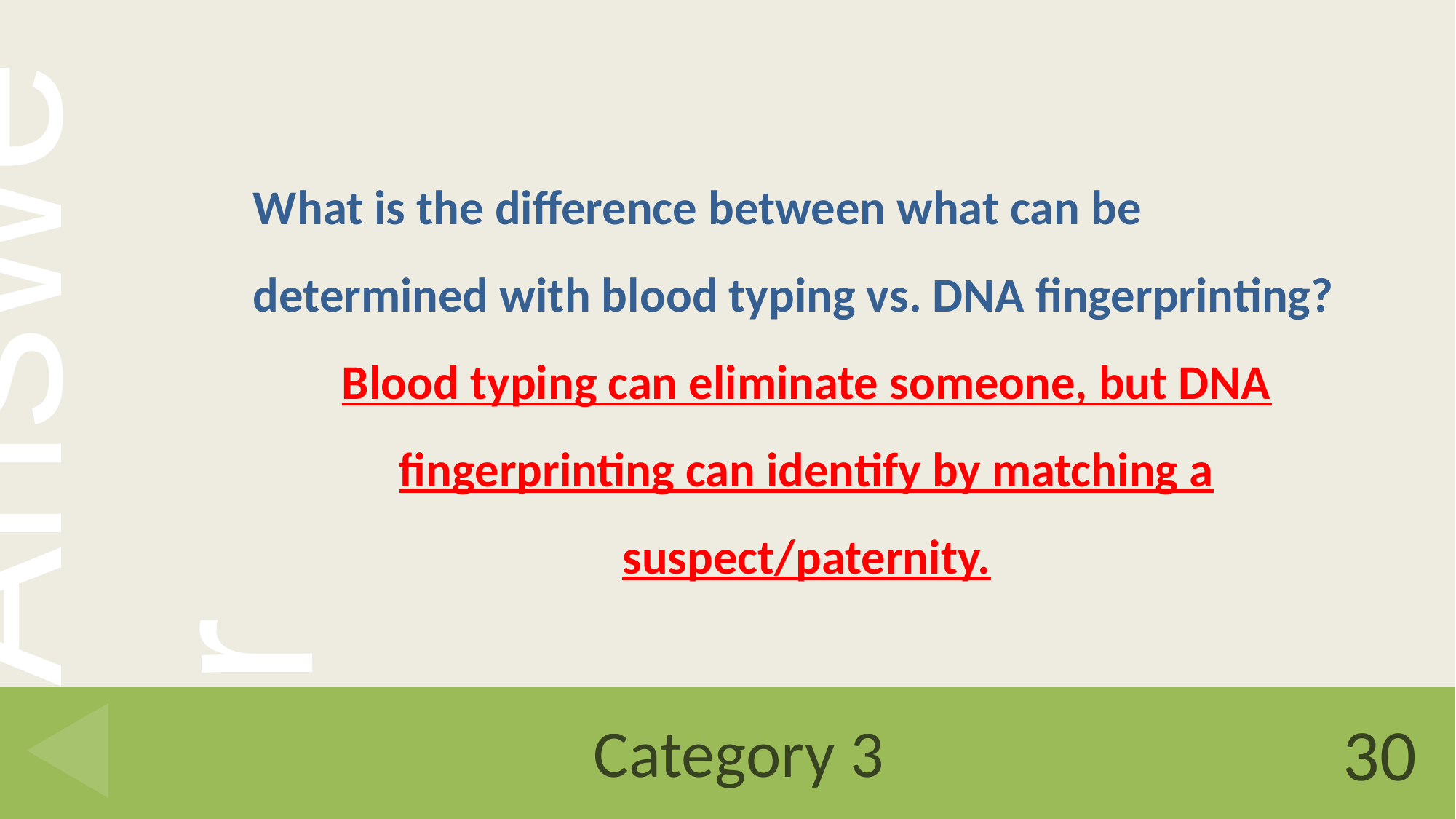

What is the difference between what can be determined with blood typing vs. DNA fingerprinting?
Blood typing can eliminate someone, but DNA fingerprinting can identify by matching a suspect/paternity.
# Category 3
30